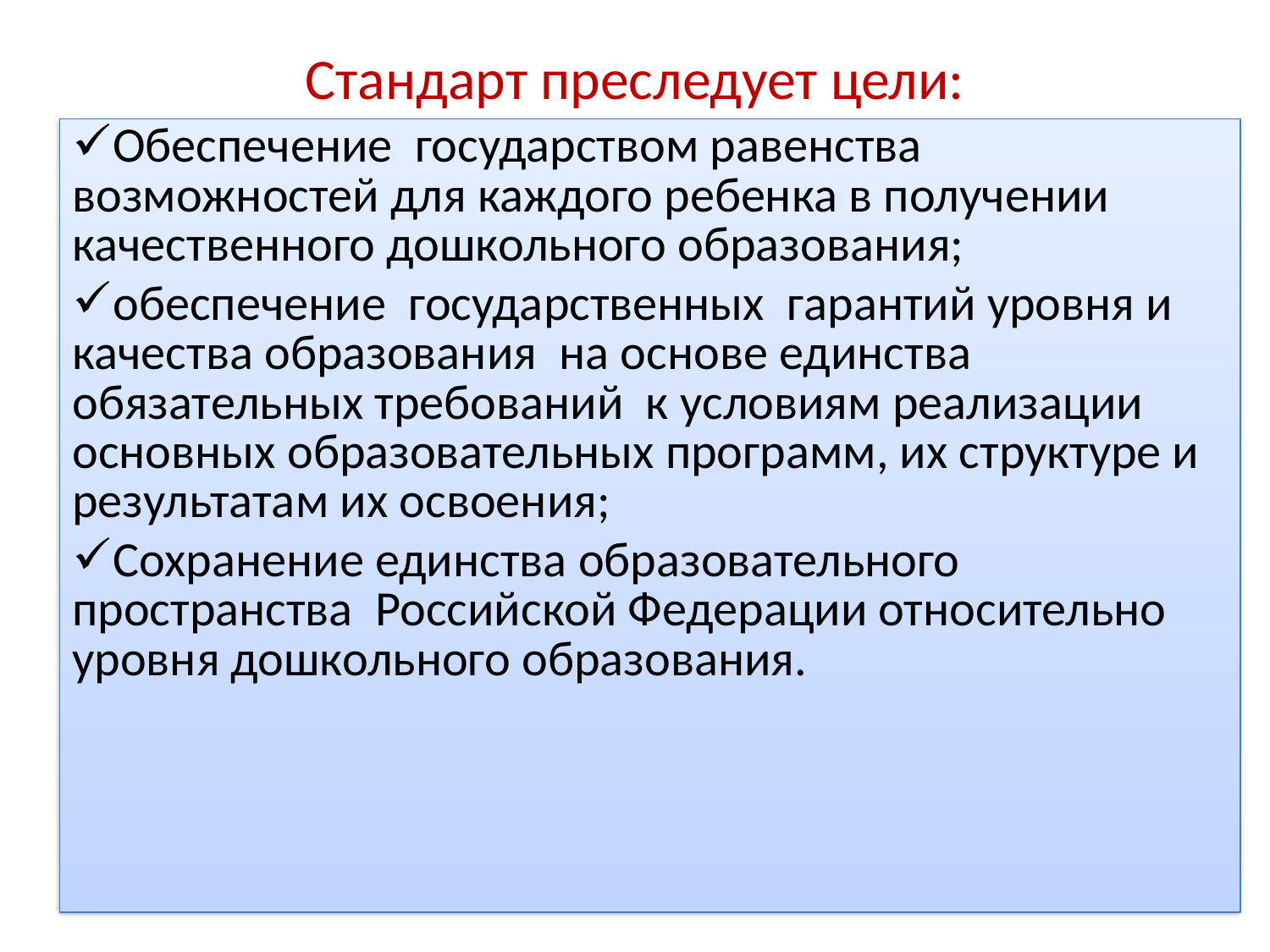

# Стандарт преследует цели:
Обеспечение  государством равенства возможностей для каждого ребенка в получении качественного дошкольного образования;
обеспечение  государственных  гарантий уровня и качества образования  на основе единства обязательных требований  к условиям реализации основных образовательных программ, их структуре и результатам их освоения;
Сохранение единства образовательного пространства  Российской Федерации относительно уровня дошкольного образования.